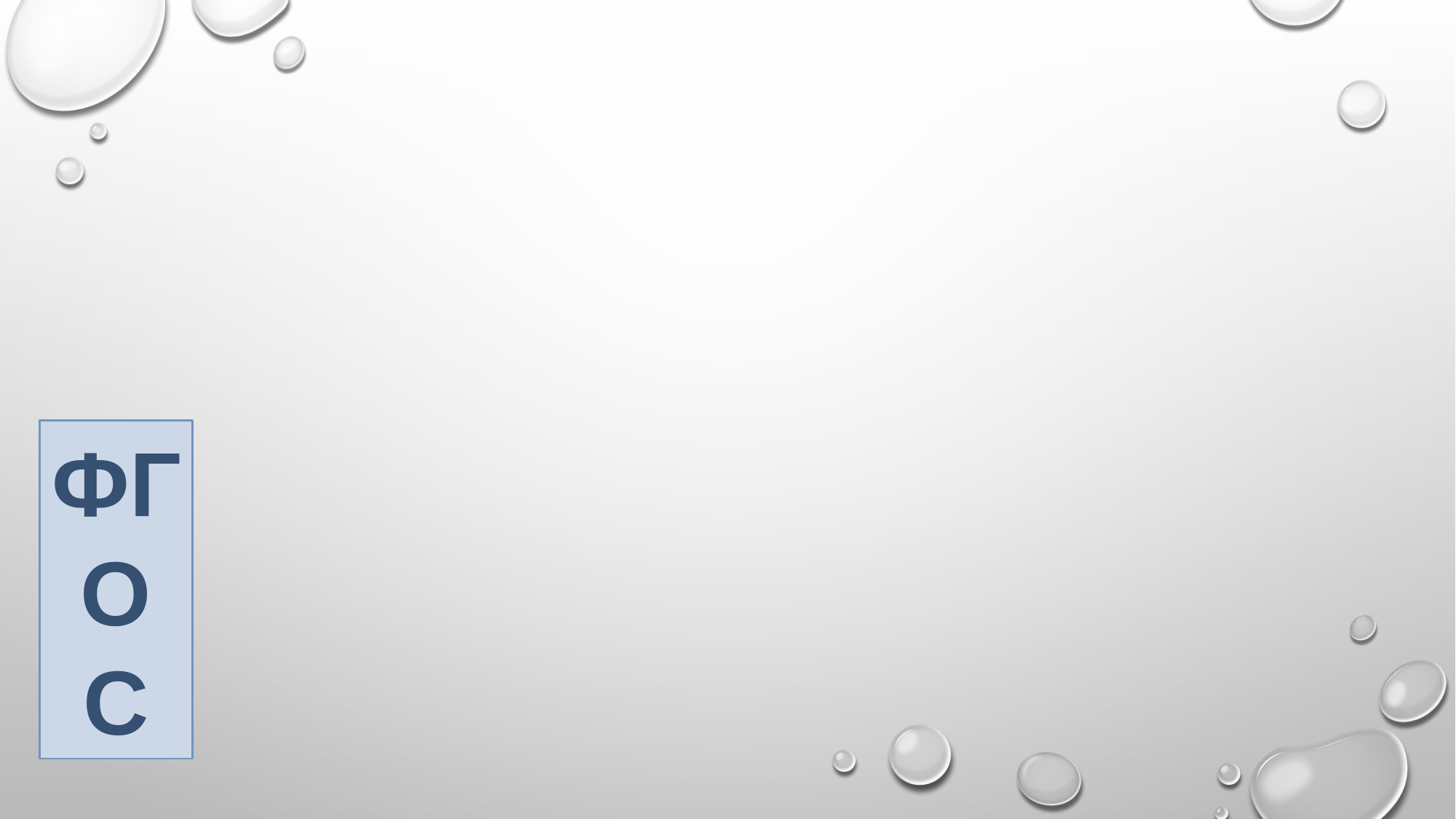

ФГОС
ункциональная
Читательская грамотность
Естественнонаучная грамотность
рамотность
Математическая грамотность
Финансовая грамотность
Креативное мышление
Глобальные компетенции